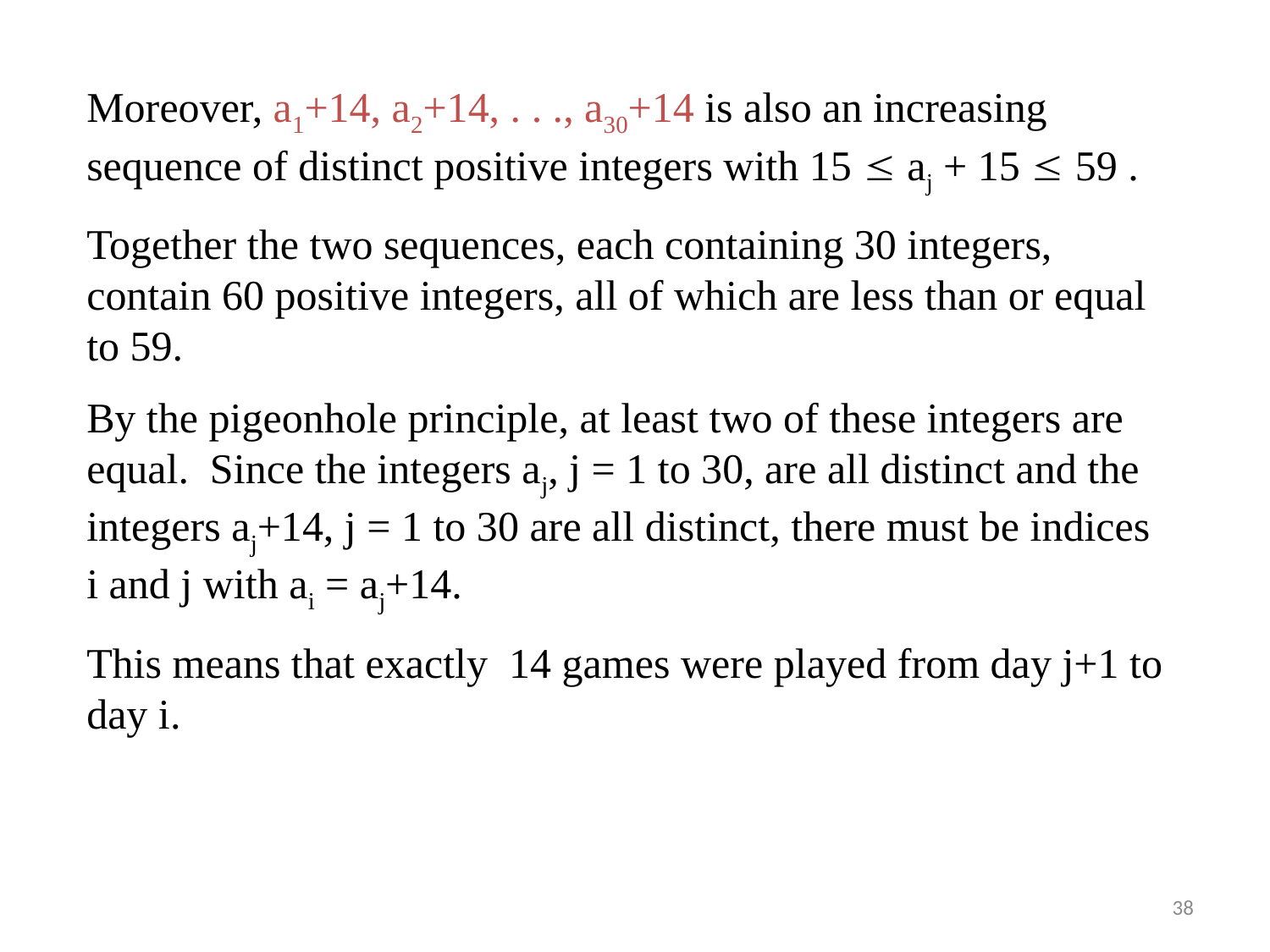

Moreover, a1+14, a2+14, . . ., a30+14 is also an increasing sequence of distinct positive integers with 15 ≤ aj + 15 ≤ 59 .
Together the two sequences, each containing 30 integers, contain 60 positive integers, all of which are less than or equal to 59.
By the pigeonhole principle, at least two of these integers are equal.  Since the integers aj, j = 1 to 30, are all distinct and the integers aj+14, j = 1 to 30 are all distinct, there must be indices i and j with ai = aj+14.
This means that exactly  14 games were played from day j+1 to day i.
38